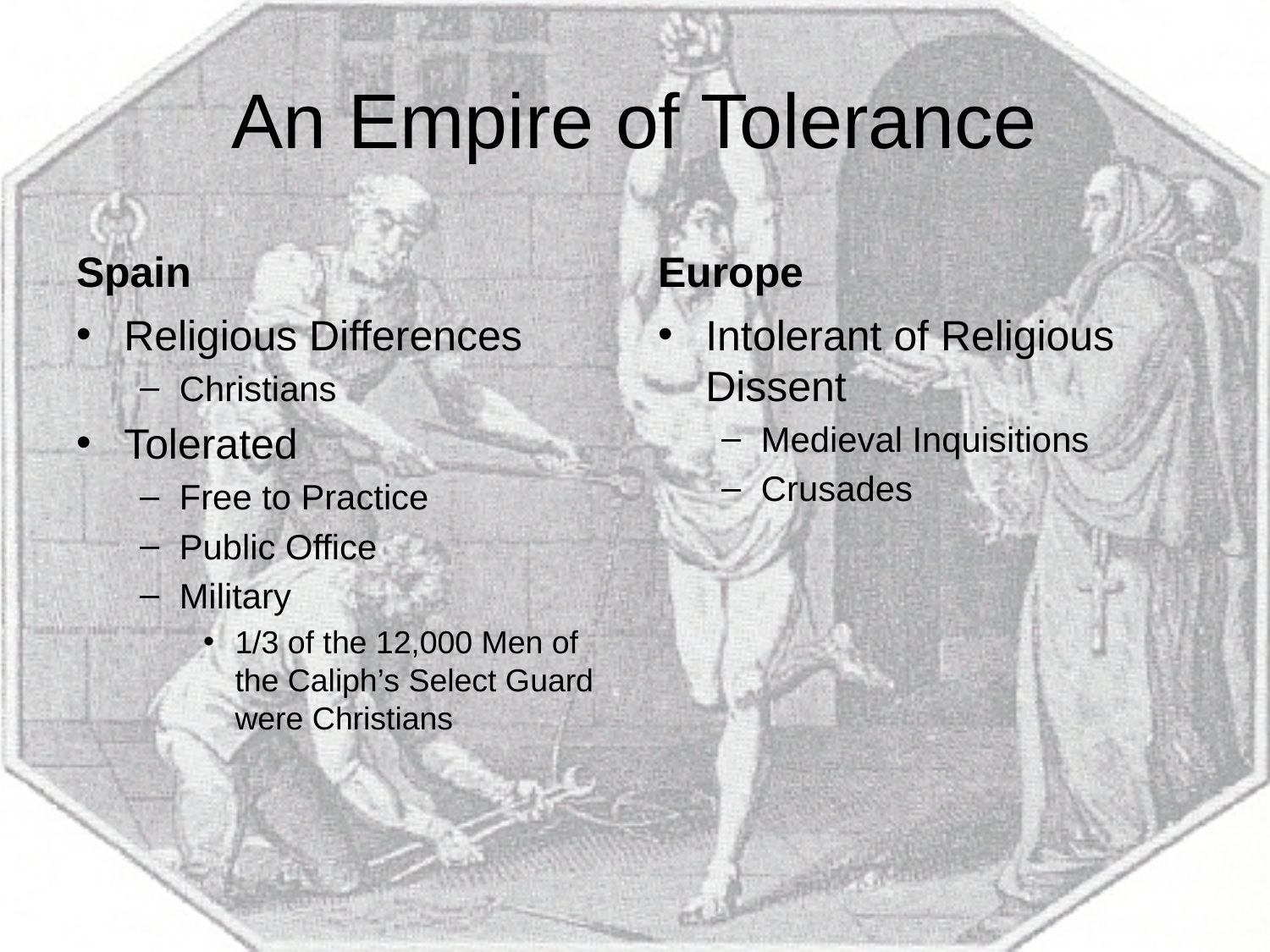

# An Empire of Tolerance
Spain
Europe
Religious Differences
Christians
Tolerated
Free to Practice
Public Office
Military
1/3 of the 12,000 Men of the Caliph’s Select Guard were Christians

Intolerant of Religious Dissent
Medieval Inquisitions
Crusades